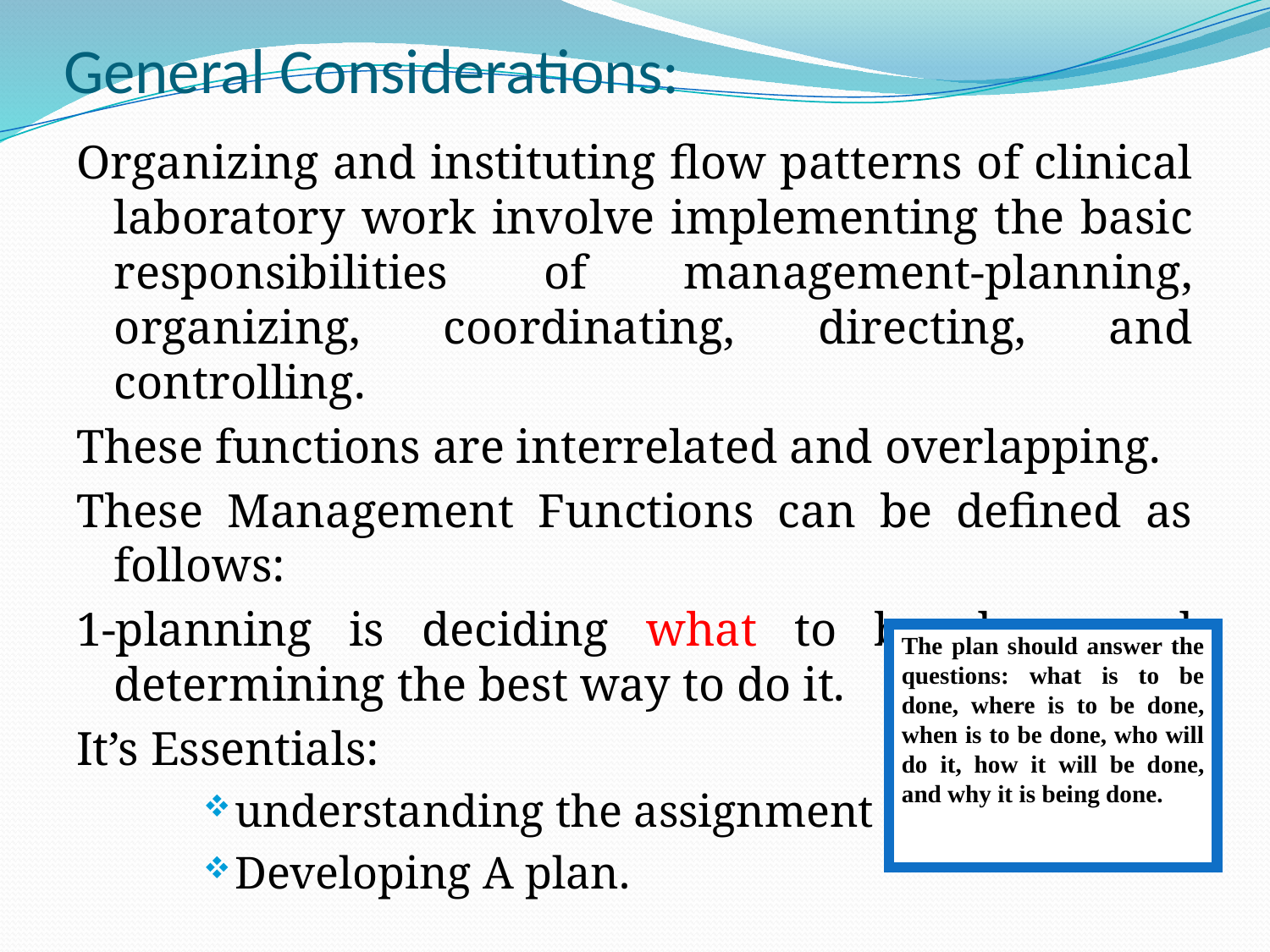

# General Considerations:
Organizing and instituting flow patterns of clinical laboratory work involve implementing the basic responsibilities of management-planning, organizing, coordinating, directing, and controlling.
These functions are interrelated and overlapping.
These Management Functions can be defined as follows:
1-planning is deciding what to be done and determining the best way to do it.
It’s Essentials:
understanding the assignment
Developing A plan.

The plan should answer the questions: what is to be done, where is to be done, when is to be done, who will do it, how it will be done, and why it is being done.